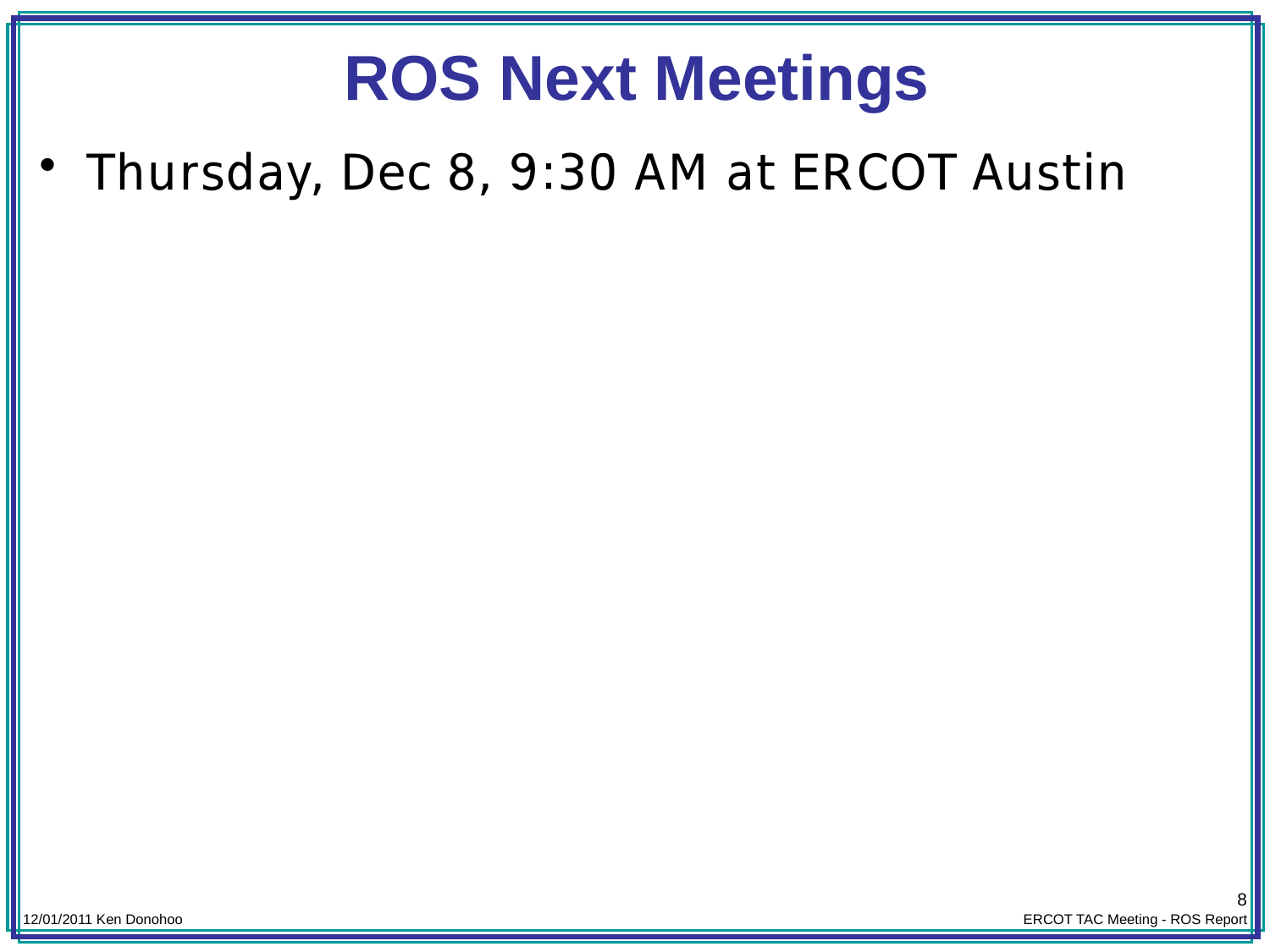

# ROS Next Meetings
Thursday, Dec 8, 9:30 AM at ERCOT Austin

8
12/01/2011 Ken Donohoo
ERCOT TAC Meeting - ROS Report